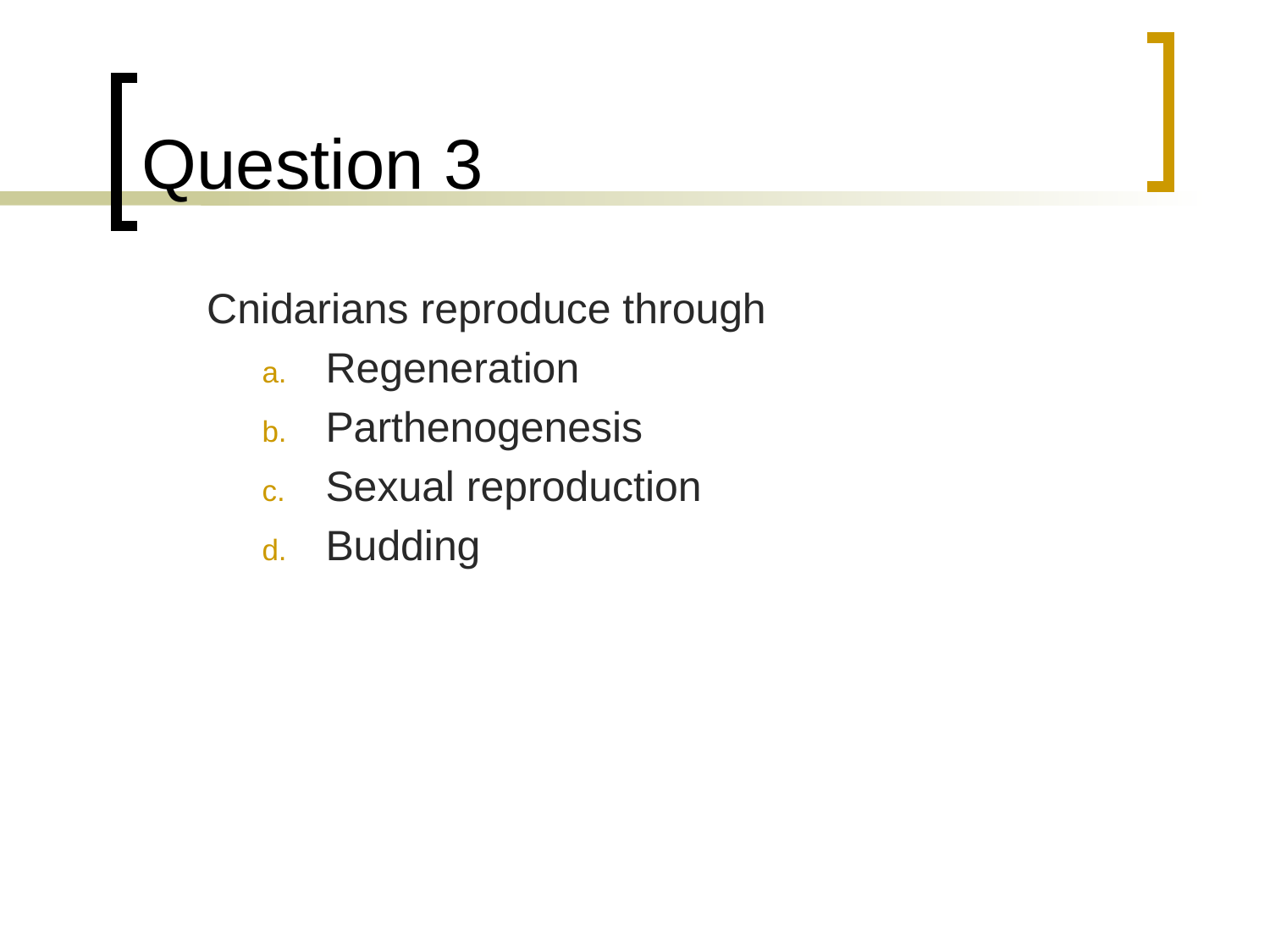

# Question 3
	Cnidarians reproduce through
Regeneration
Parthenogenesis
Sexual reproduction
Budding